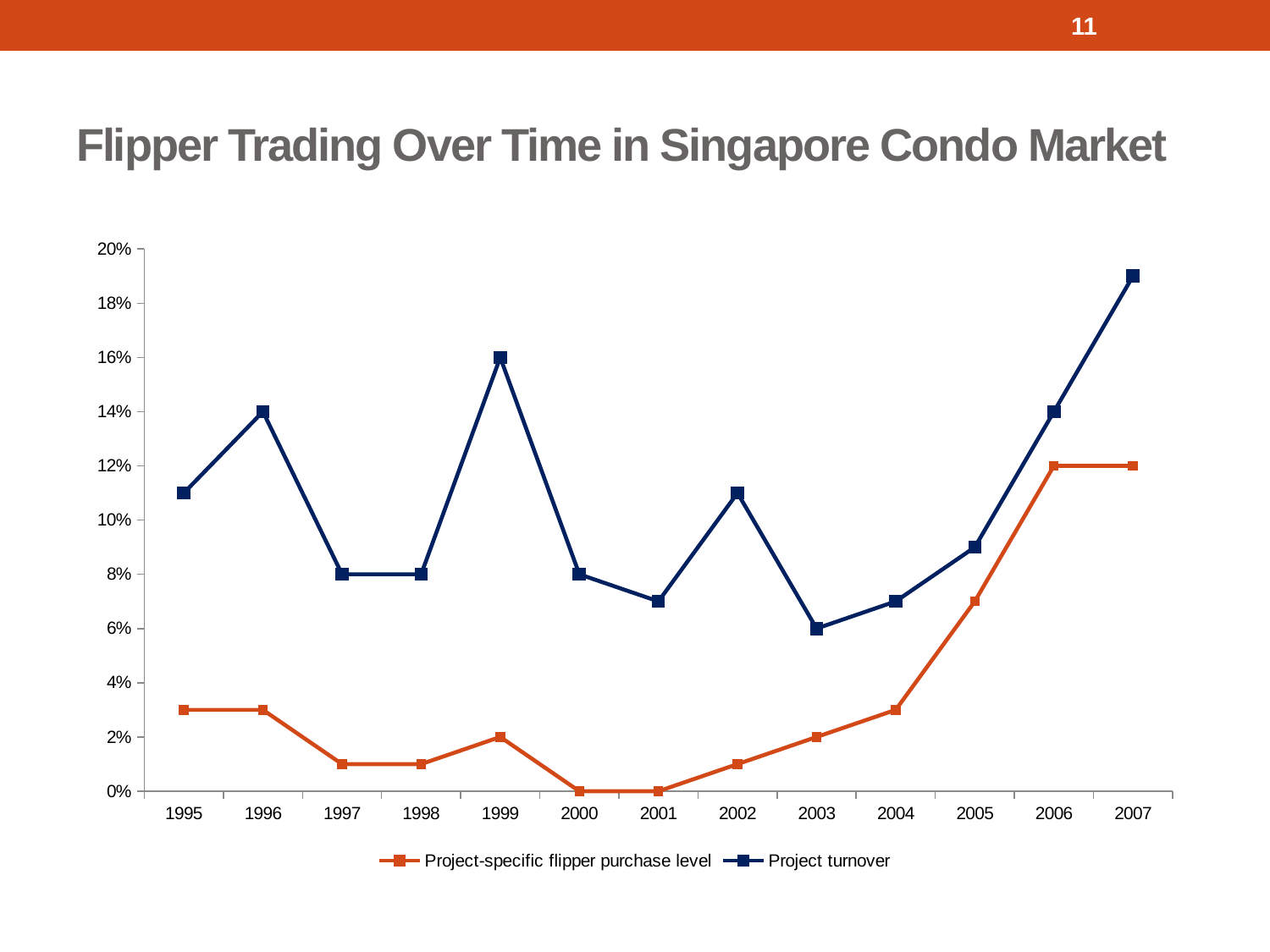

11
# Flipper Trading Over Time in Singapore Condo Market

### Chart

| Category | Project-specific flipper purchase level | Project turnover |
|---|---|---|
| 1995 | 0.03 | 0.11 |
| 1996 | 0.03 | 0.14 |
| 1997 | 0.01 | 0.08 |
| 1998 | 0.01 | 0.08 |
| 1999 | 0.02 | 0.16 |
| 2000 | 0.0 | 0.08 |
| 2001 | 0.0 | 0.07 |
| 2002 | 0.01 | 0.11 |
| 2003 | 0.02 | 0.06 |
| 2004 | 0.03 | 0.07 |
| 2005 | 0.07 | 0.09 |
| 2006 | 0.12 | 0.14 |
| 2007 | 0.12 | 0.19 |